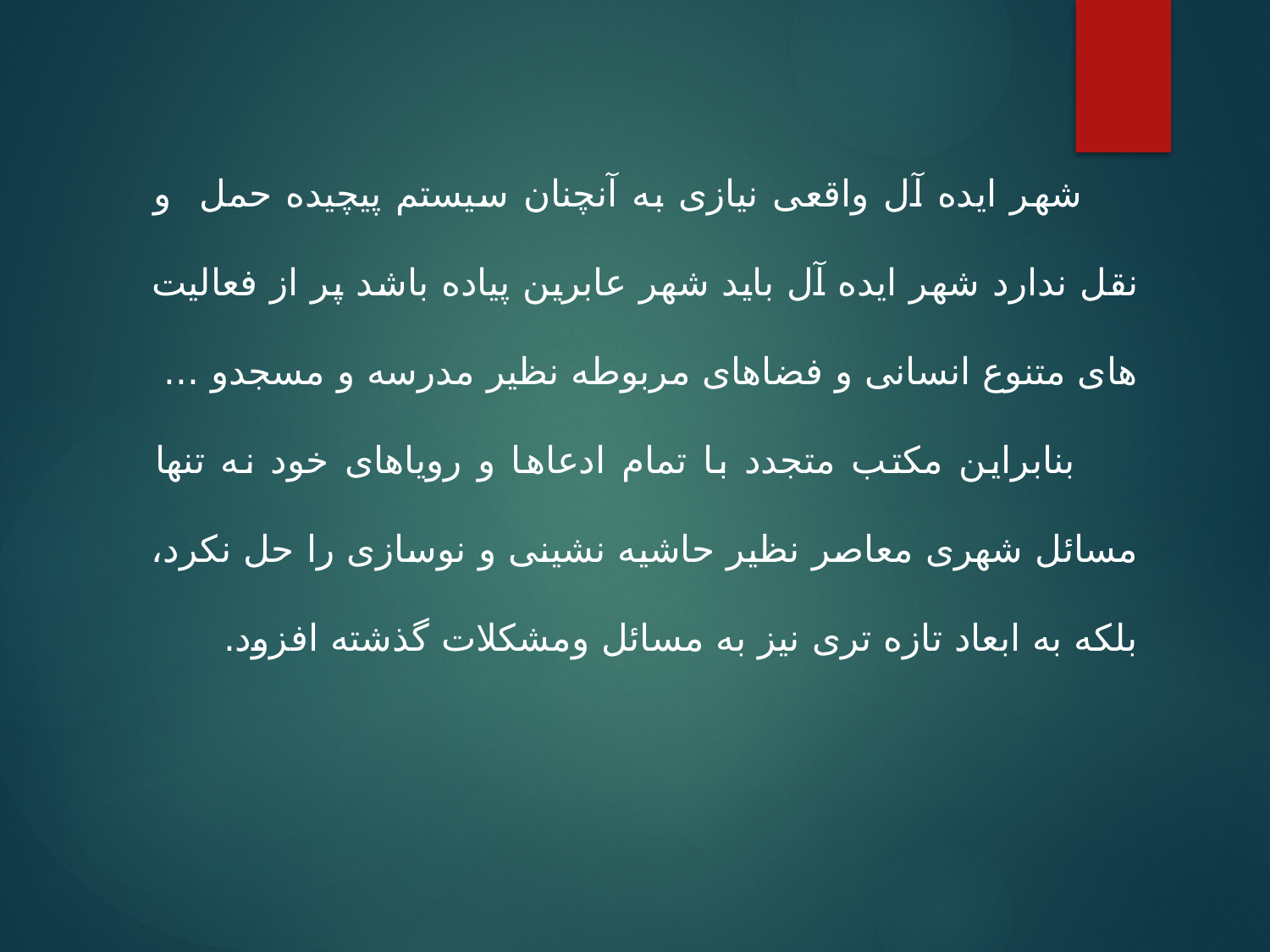

شهر ایده آل واقعی نیازی به آنچنان سیستم پیچیده حمل  و نقل ندارد شهر ایده آل باید شهر عابرین پیاده باشد پر از فعالیت های متنوع انسانی و فضاهای مربوطه نظیر مدرسه و مسجدو ...
    بنابراین مکتب متجدد با تمام ادعاها و رویاهای خود نه تنها مسائل شهری معاصر نظیر حاشیه نشینی و نوسازی را حل نکرد، بلکه به ابعاد تازه تری نیز به مسائل ومشکلات گذشته افزود.